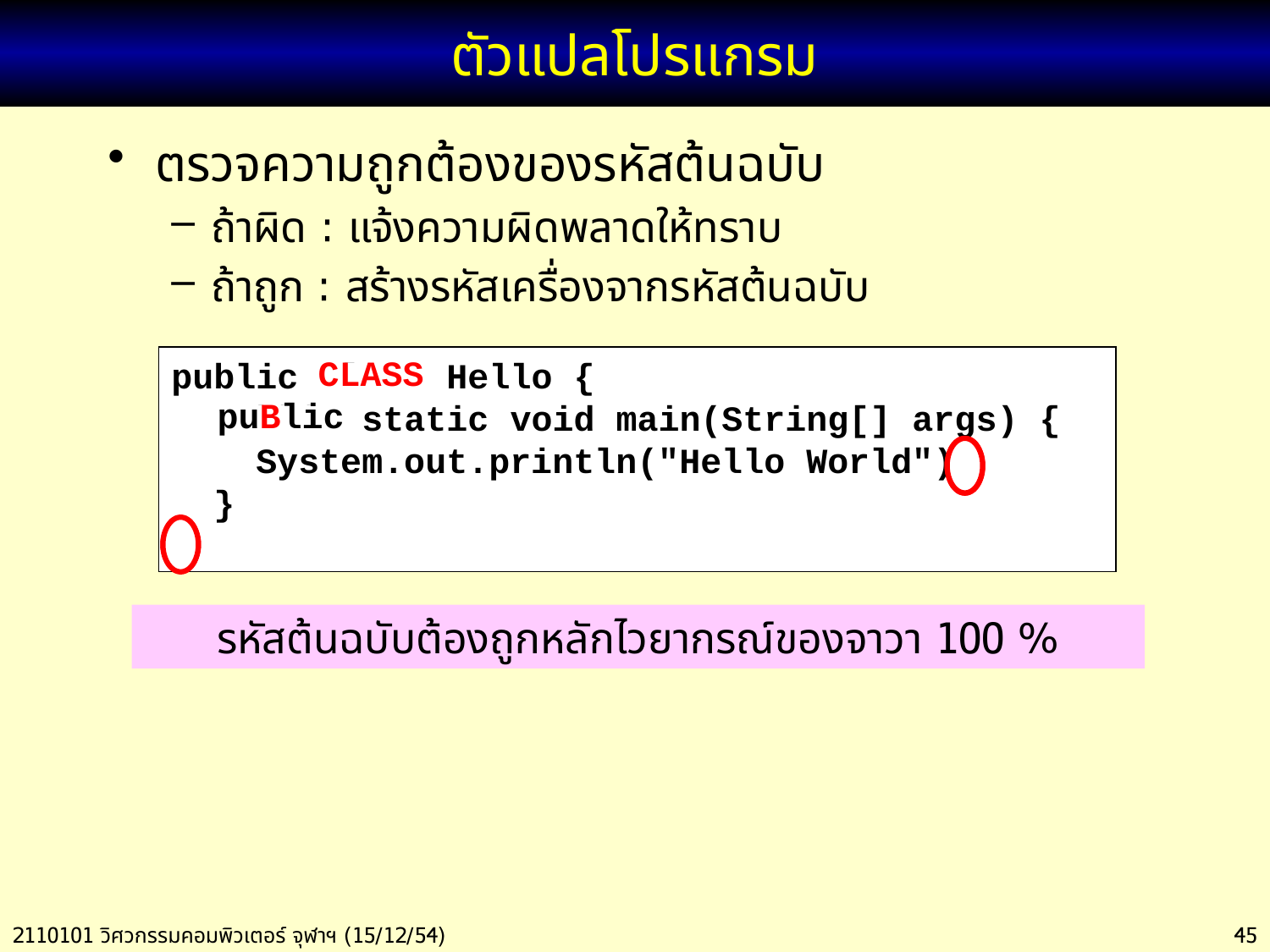

# ตัวแปลโปรแกรม
ตรวจความถูกต้องของรหัสต้นฉบับ
ถ้าผิด : แจ้งความผิดพลาดให้ทราบ
ถ้าถูก : สร้างรหัสเครื่องจากรหัสต้นฉบับ

public class Hello {
  public static void main(String[] args) {
    System.out.println("Hello World");
  }
}
CLASS
puBlic

รหัสต้นฉบับต้องถูกหลักไวยากรณ์ของจาวา 100 %